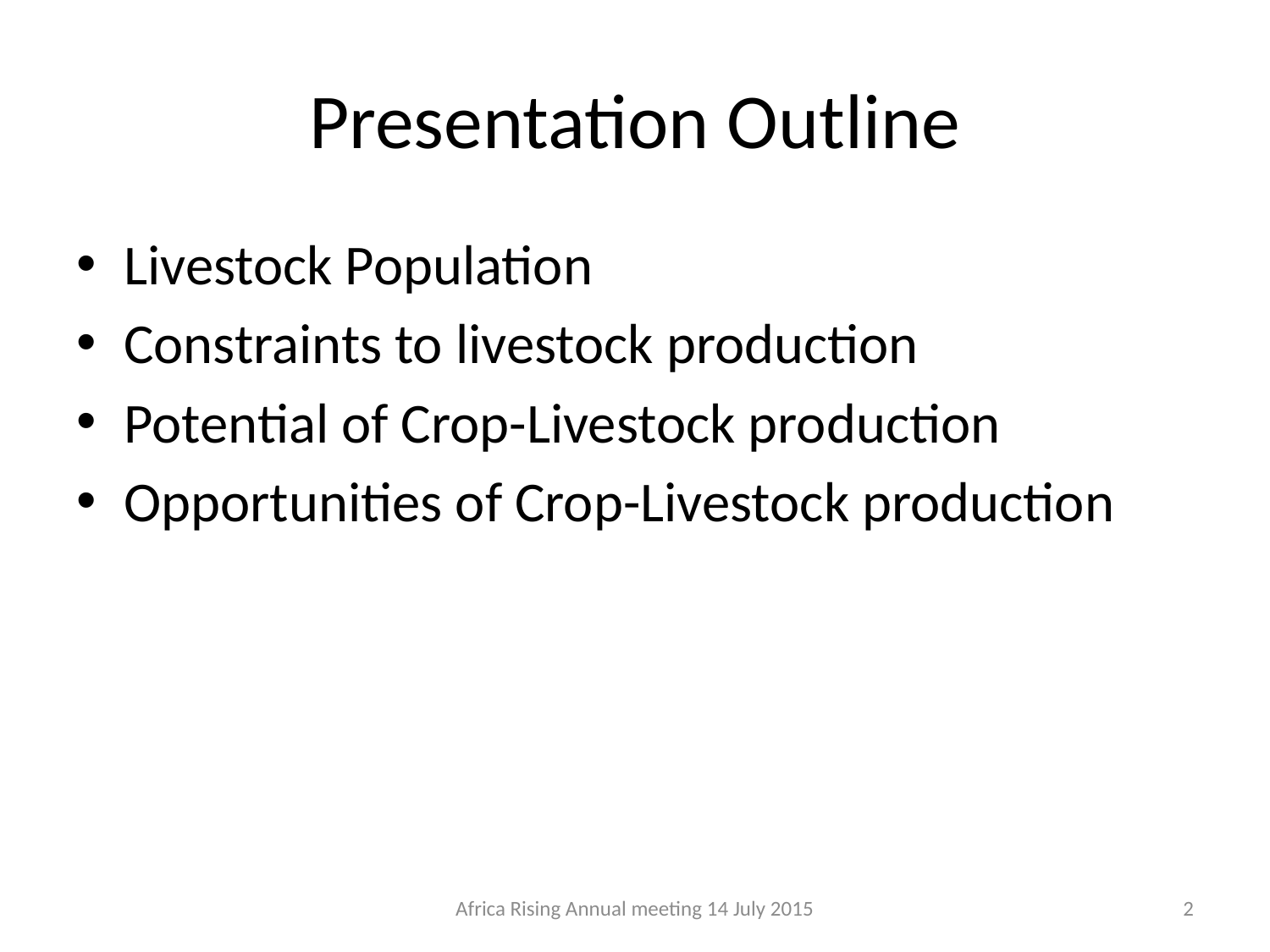

# Presentation Outline
Livestock Population
Constraints to livestock production
Potential of Crop-Livestock production
Opportunities of Crop-Livestock production

Africa Rising Annual meeting 14 July 2015
2